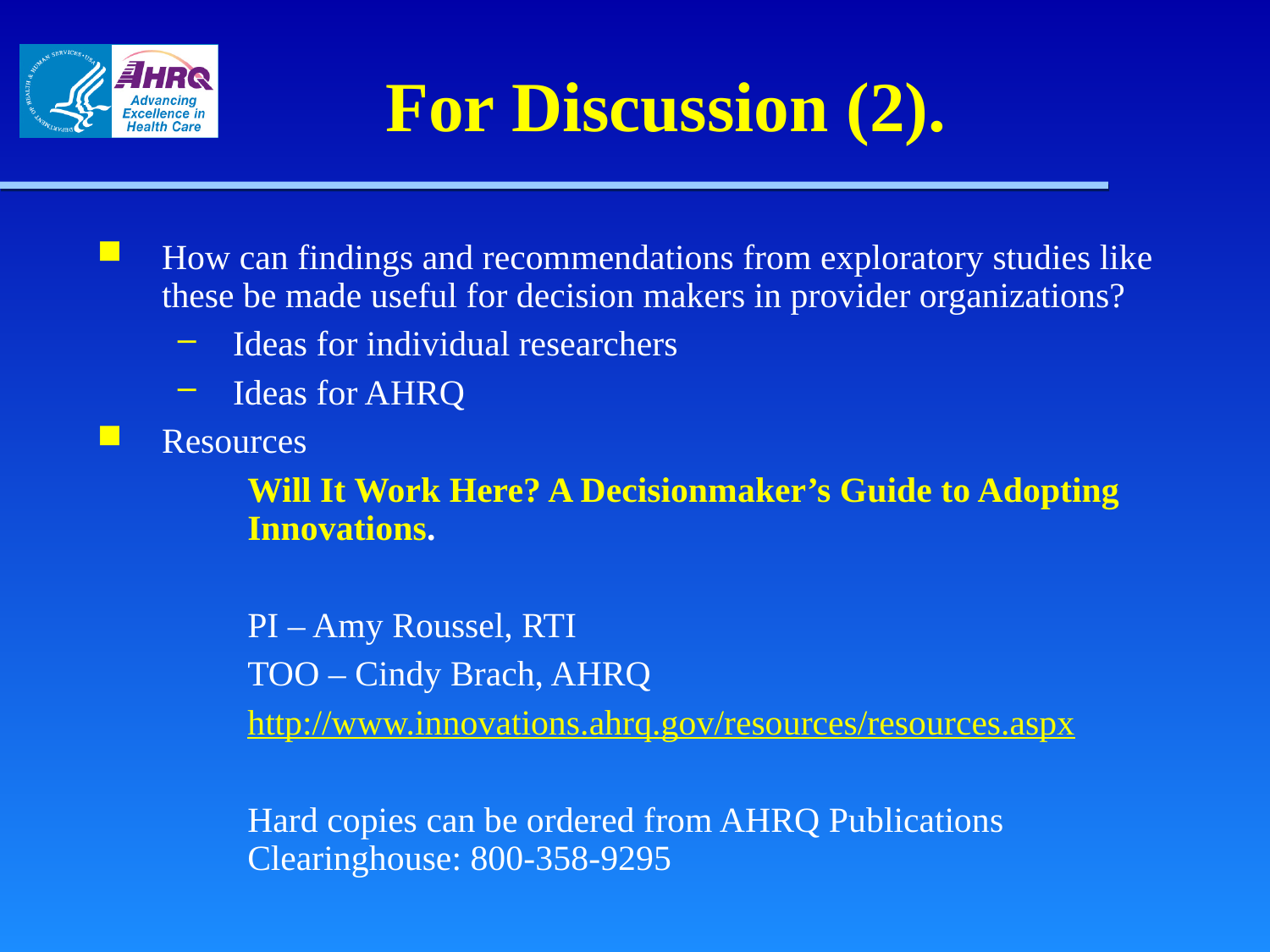

# For Discussion (2).
How can findings and recommendations from exploratory studies like these be made useful for decision makers in provider organizations?
Ideas for individual researchers
Ideas for AHRQ
Resources
Will It Work Here? A Decisionmaker’s Guide to Adopting Innovations.

PI – Amy Roussel, RTI
TOO – Cindy Brach, AHRQ
http://www.innovations.ahrq.gov/resources/resources.aspx

Hard copies can be ordered from AHRQ Publications Clearinghouse: 800-358-9295